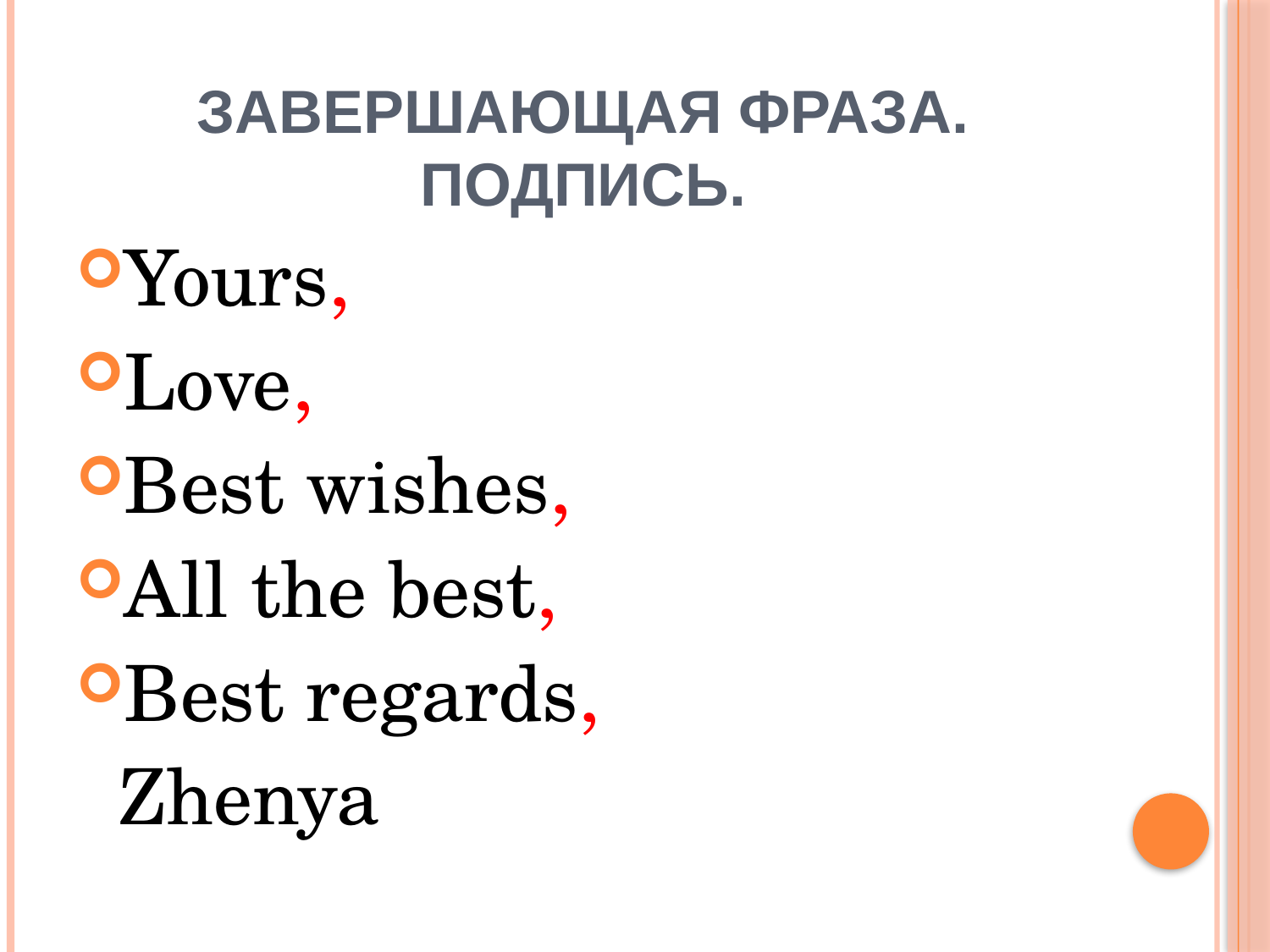

# Завершающая фраза. Подпись.
Yours,
Love,
Best wishes,
All the best,
Best regards,
  Zhenya